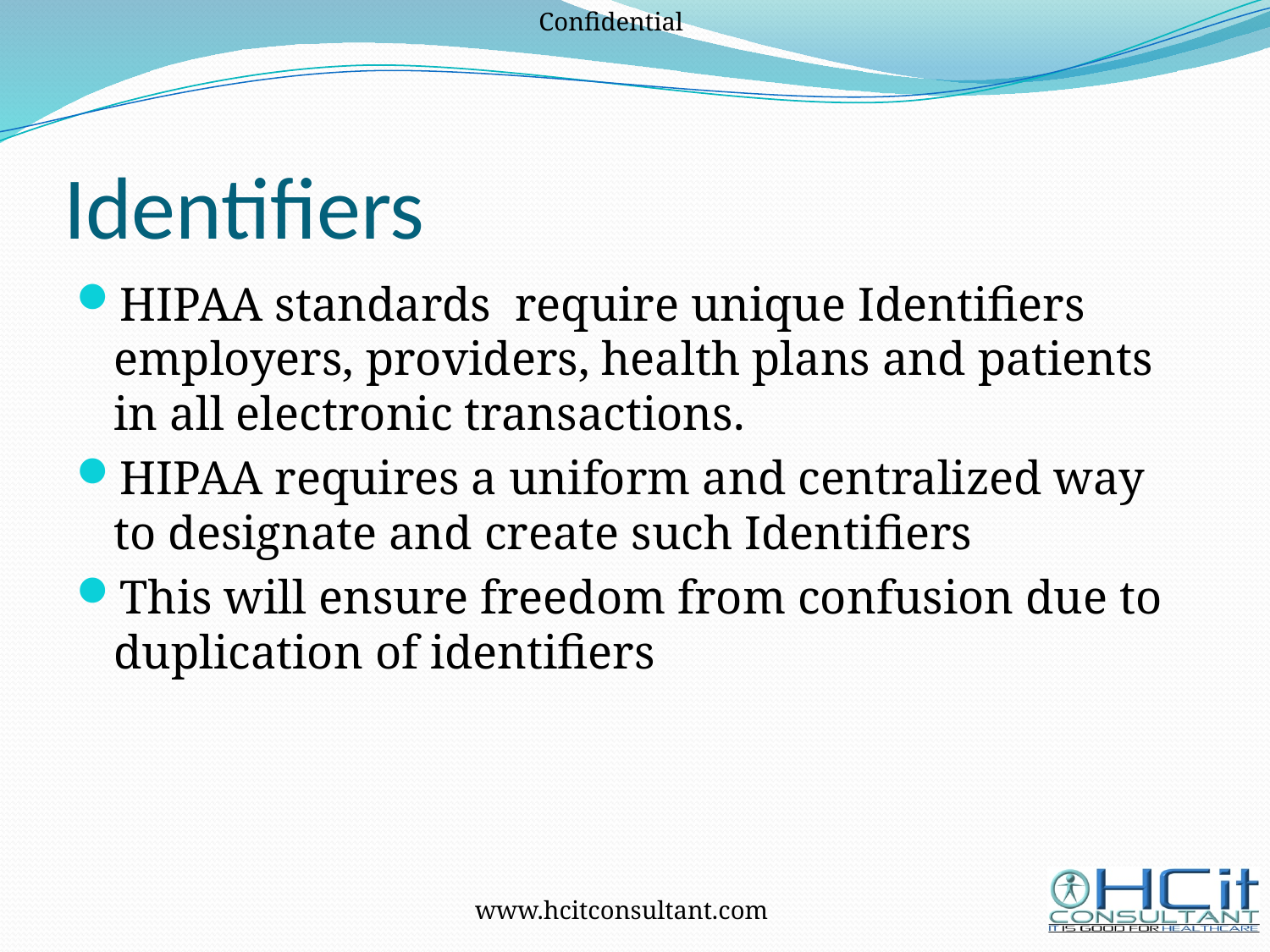

# Identifiers
HIPAA standards  require unique Identifiers employers, providers, health plans and patients in all electronic transactions.
HIPAA requires a uniform and centralized way to designate and create such Identifiers
This will ensure freedom from confusion due to duplication of identifiers
19